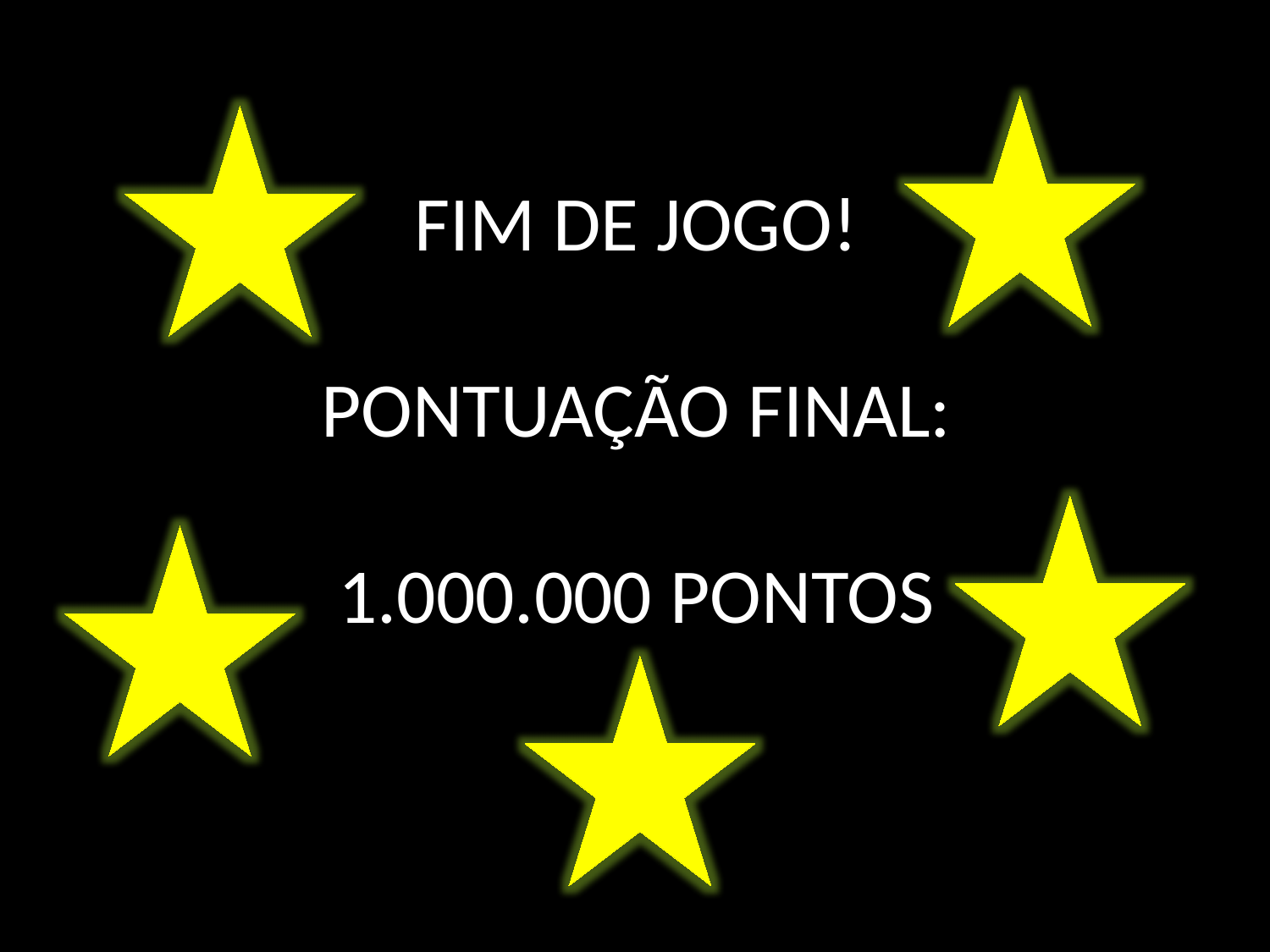

# FIM DE JOGO! PONTUAÇÃO FINAL: 1.000.000 PONTOS